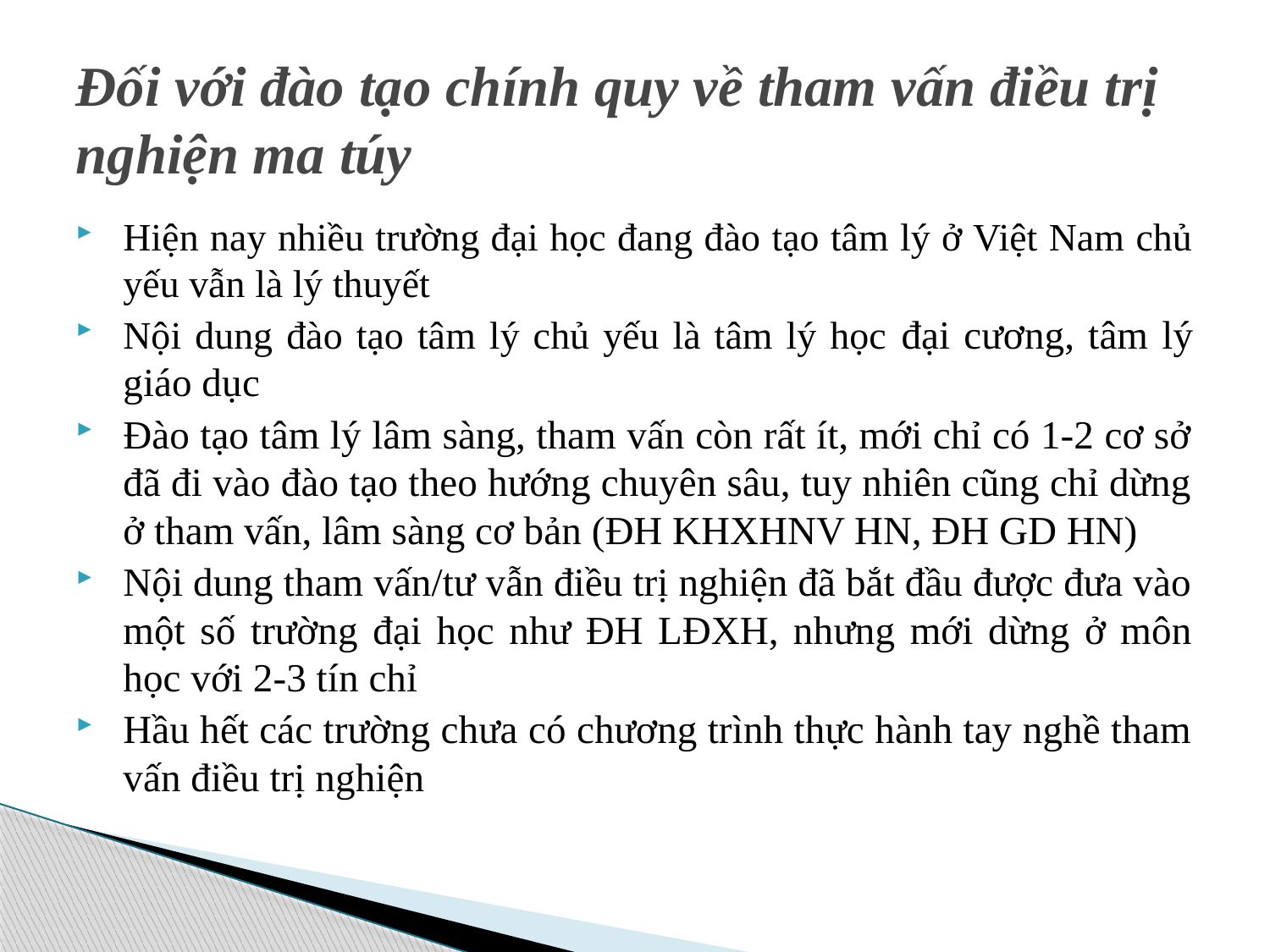

# Đối với đào tạo chính quy về tham vấn điều trị nghiện ma túy
Hiện nay nhiều trường đại học đang đào tạo tâm lý ở Việt Nam chủ yếu vẫn là lý thuyết
Nội dung đào tạo tâm lý chủ yếu là tâm lý học đại cương, tâm lý giáo dục
Đào tạo tâm lý lâm sàng, tham vấn còn rất ít, mới chỉ có 1-2 cơ sở đã đi vào đào tạo theo hướng chuyên sâu, tuy nhiên cũng chỉ dừng ở tham vấn, lâm sàng cơ bản (ĐH KHXHNV HN, ĐH GD HN)
Nội dung tham vấn/tư vẫn điều trị nghiện đã bắt đầu được đưa vào một số trường đại học như ĐH LĐXH, nhưng mới dừng ở môn học với 2-3 tín chỉ
Hầu hết các trường chưa có chương trình thực hành tay nghề tham vấn điều trị nghiện